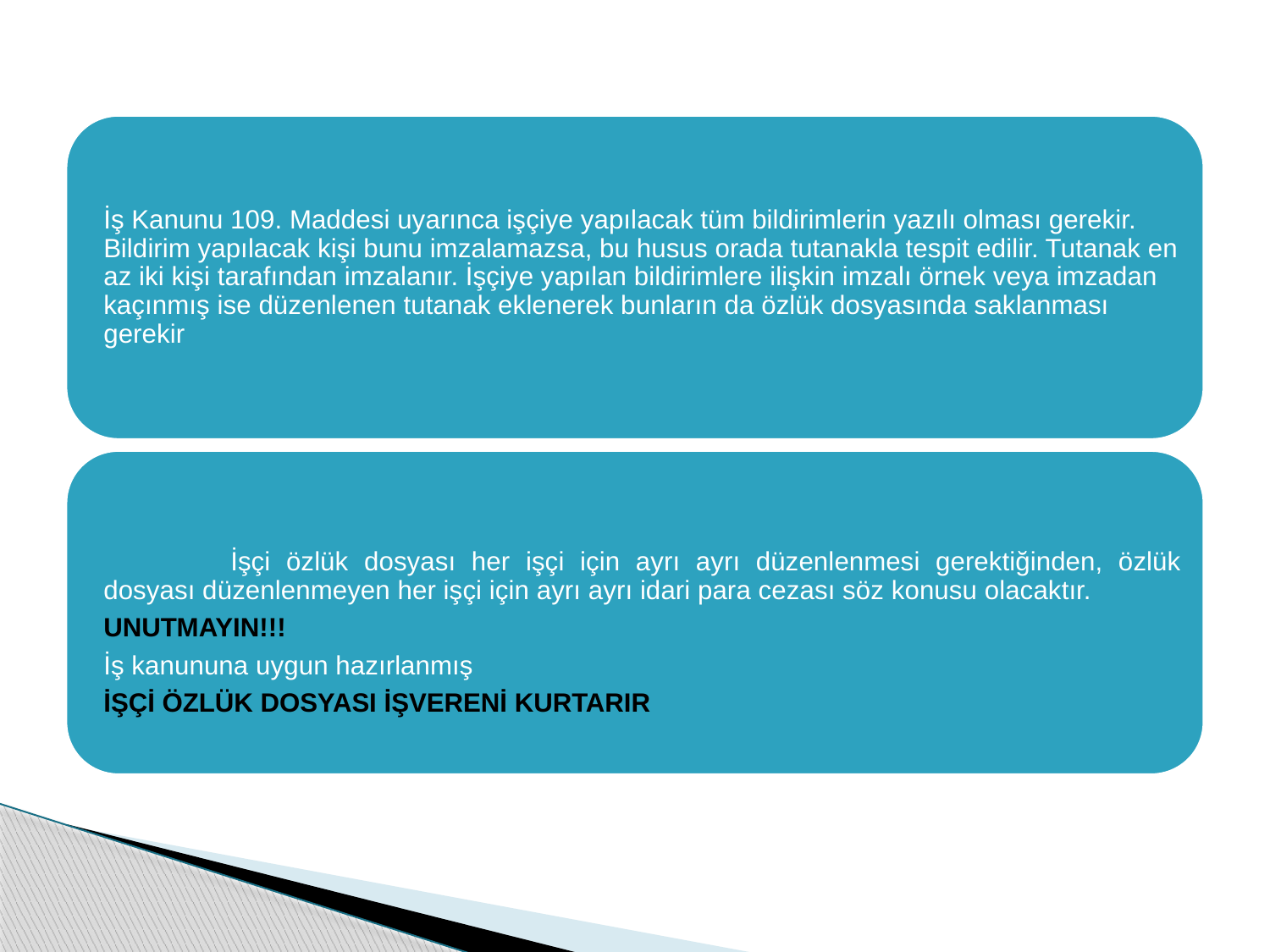

İş Kanunu 109. Maddesi uyarınca işçiye yapılacak tüm bildirimlerin yazılı olması gerekir. Bildirim yapılacak kişi bunu imzalamazsa, bu husus orada tutanakla tespit edilir. Tutanak en az iki kişi tarafından imzalanır. İşçiye yapılan bildirimlere ilişkin imzalı örnek veya imzadan kaçınmış ise düzenlenen tutanak eklenerek bunların da özlük dosyasında saklanması gerekir

	İşçi özlük dosyası her işçi için ayrı ayrı düzenlenmesi gerektiğinden, özlük dosyası düzenlenmeyen her işçi için ayrı ayrı idari para cezası söz konusu olacaktır.
UNUTMAYIN!!!
İş kanununa uygun hazırlanmış
İŞÇİ ÖZLÜK DOSYASI İŞVERENİ KURTARIR